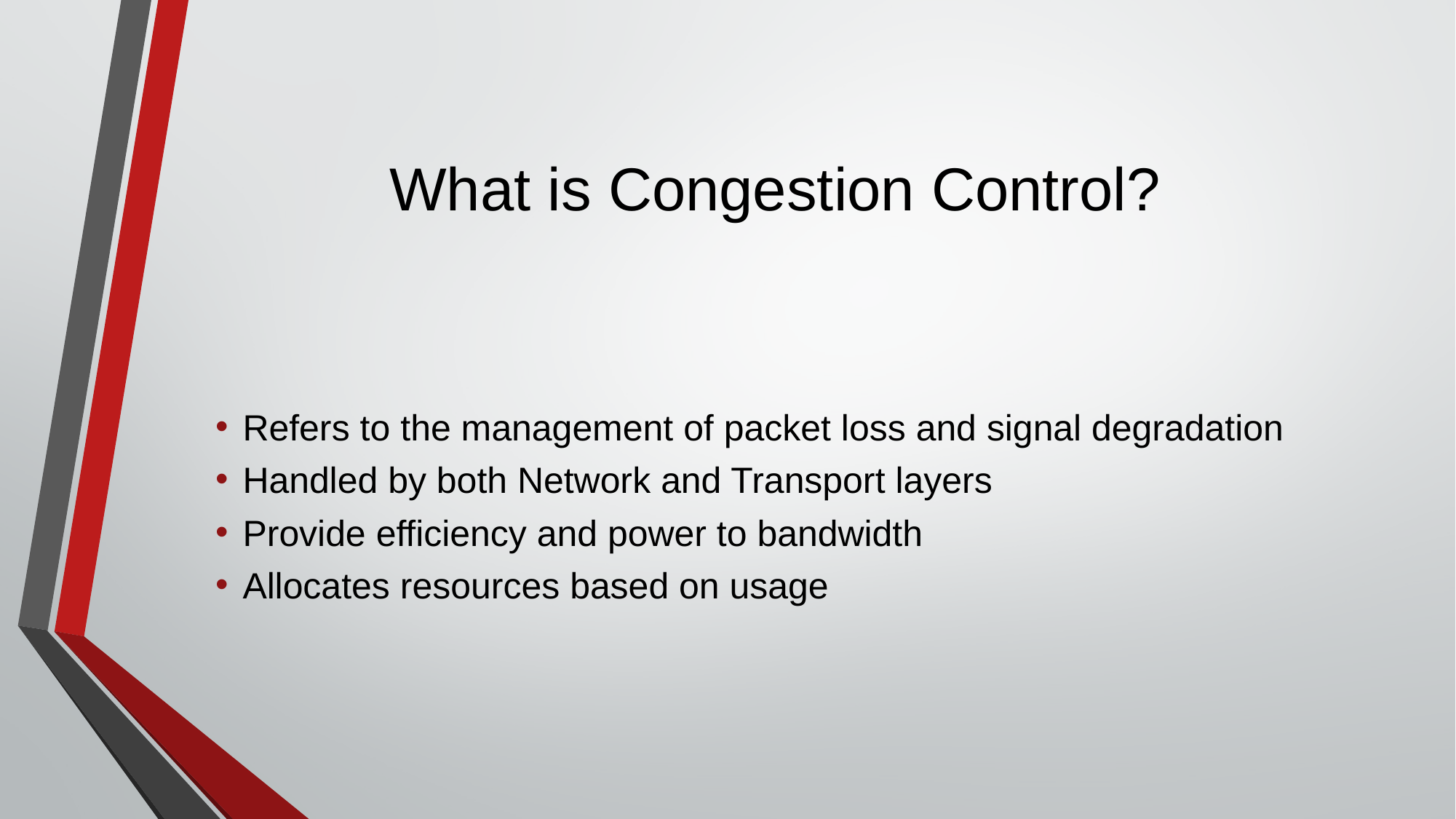

# What is Congestion Control?
Refers to the management of packet loss and signal degradation
Handled by both Network and Transport layers
Provide efficiency and power to bandwidth
Allocates resources based on usage